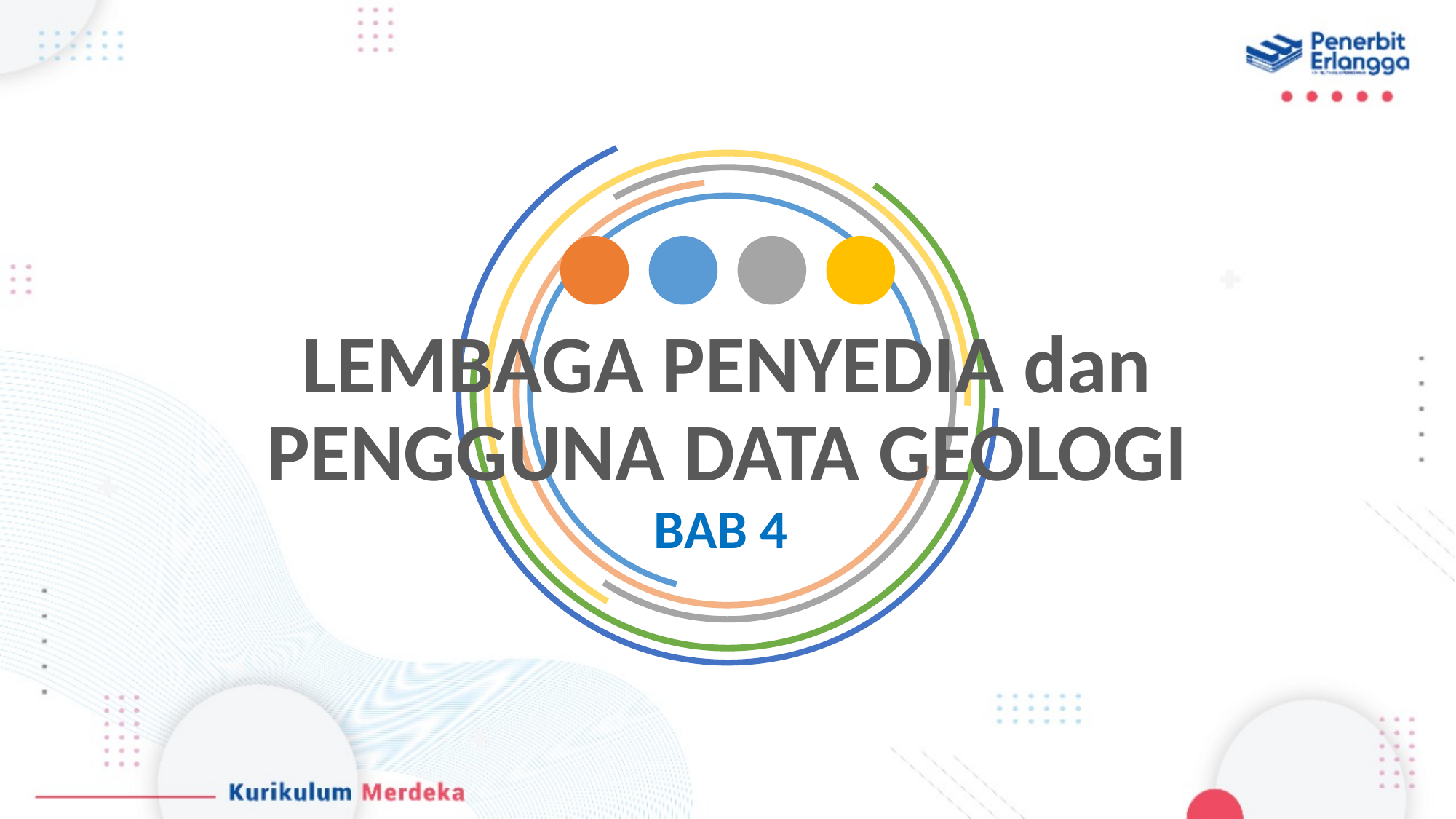

LEMBAGA PENYEDIA dan PENGGUNA DATA GEOLOGI
BAB 4